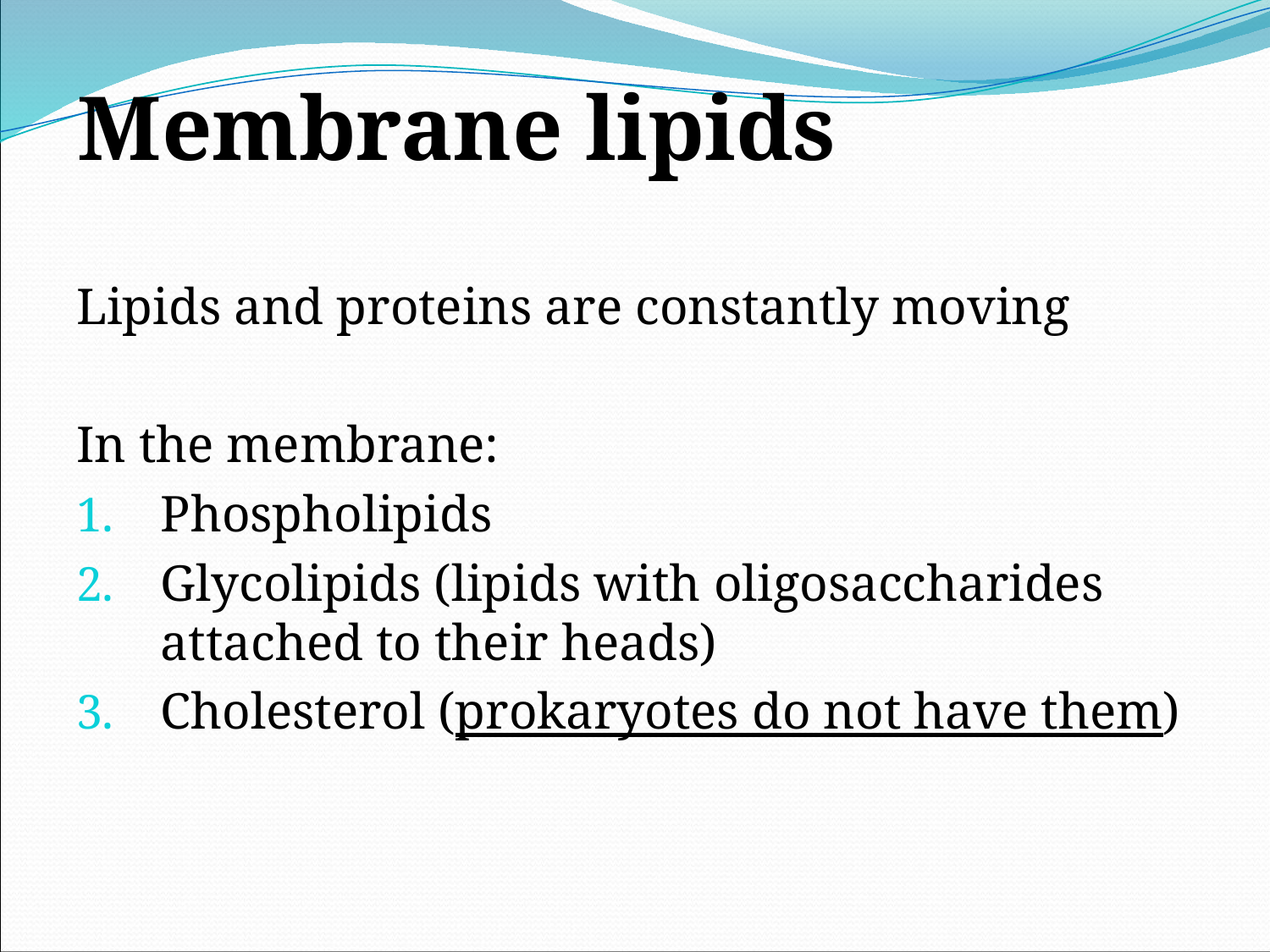

Lipids and proteins are constantly moving

In the membrane:
Phospholipids
Glycolipids (lipids with oligosaccharides attached to their heads)
Cholesterol (prokaryotes do not have them)
Membrane lipids